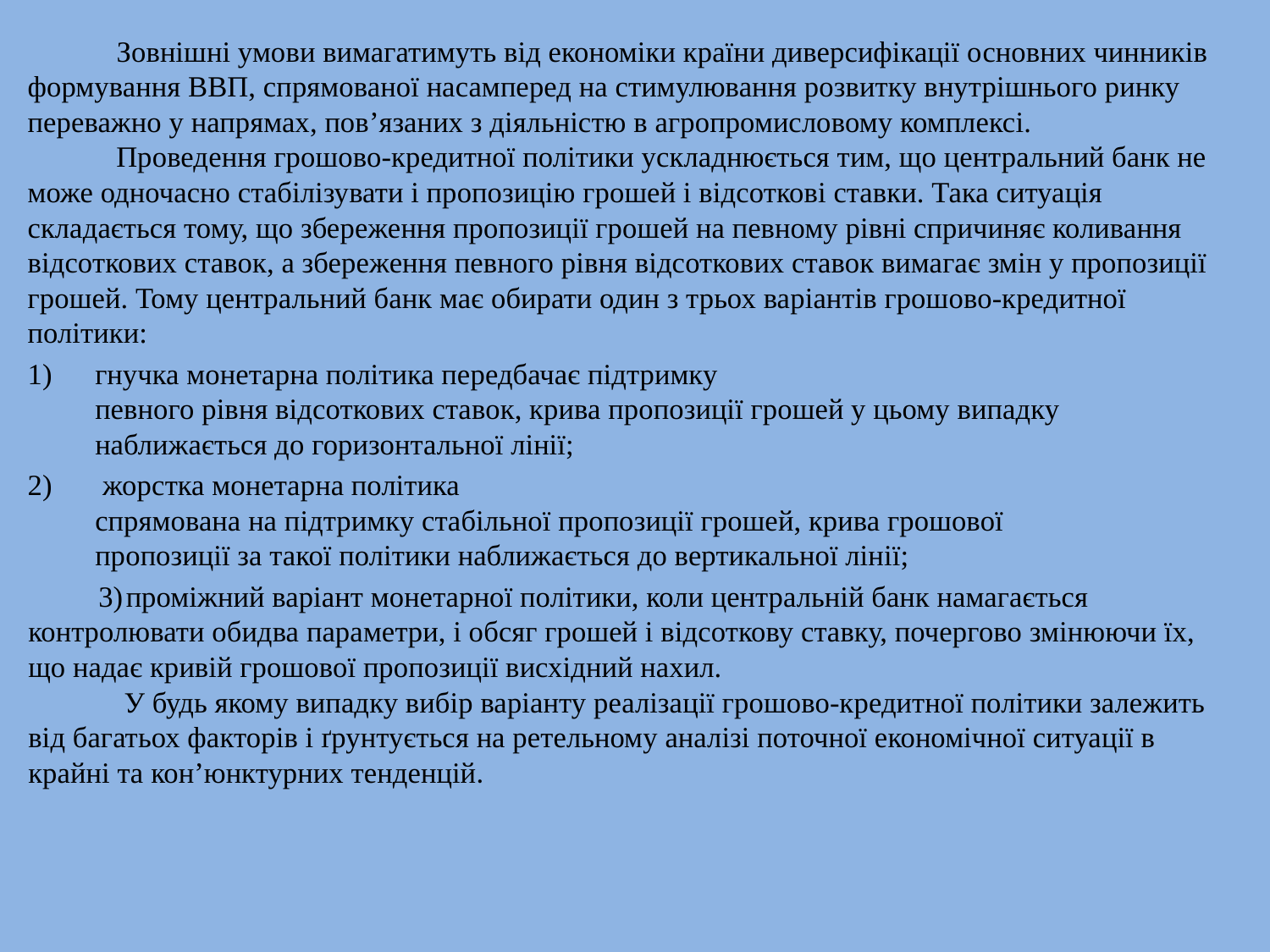

Зовнішні умови вимагатимуть від економіки країни диверсифікації основних чинників формування ВВП, спрямованої насамперед на стимулювання розвитку внутрішнього ринку переважно у напрямах, пов’язаних з діяльністю в агропромисловому комплексі.
            Проведення грошово-кредитної політики ускладнюється тим, що центральний банк не може одночасно стабілізувати і пропозицію грошей і відсоткові ставки. Така ситуація складається тому, що збереження пропозиції грошей на певному рівні спричиняє коливання відсоткових ставок, а збереження певного рівня відсоткових ставок вимагає змін у пропозиції грошей. Тому центральний банк має обирати один з трьох варіантів грошово-кредитної політики:
гнучка монетарна політика передбачає підтримку
певного рівня відсоткових ставок, крива пропозиції грошей у цьому випадку
наближається до горизонтальної лінії;
 жорстка монетарна політика
спрямована на підтримку стабільної пропозиції грошей, крива грошової
пропозиції за такої політики наближається до вертикальної лінії;
  проміжний варіант монетарної політики, коли центральній банк намагається контролювати обидва параметри, і обсяг грошей і відсоткову ставку, почергово змінюючи їх, що надає кривій грошової пропозиції висхідний нахил.
             У будь якому випадку вибір варіанту реалізації грошово-кредитної політики залежить від багатьох факторів і ґрунтується на ретельному аналізі поточної економічної ситуації в крайні та кон’юнктурних тенденцій.